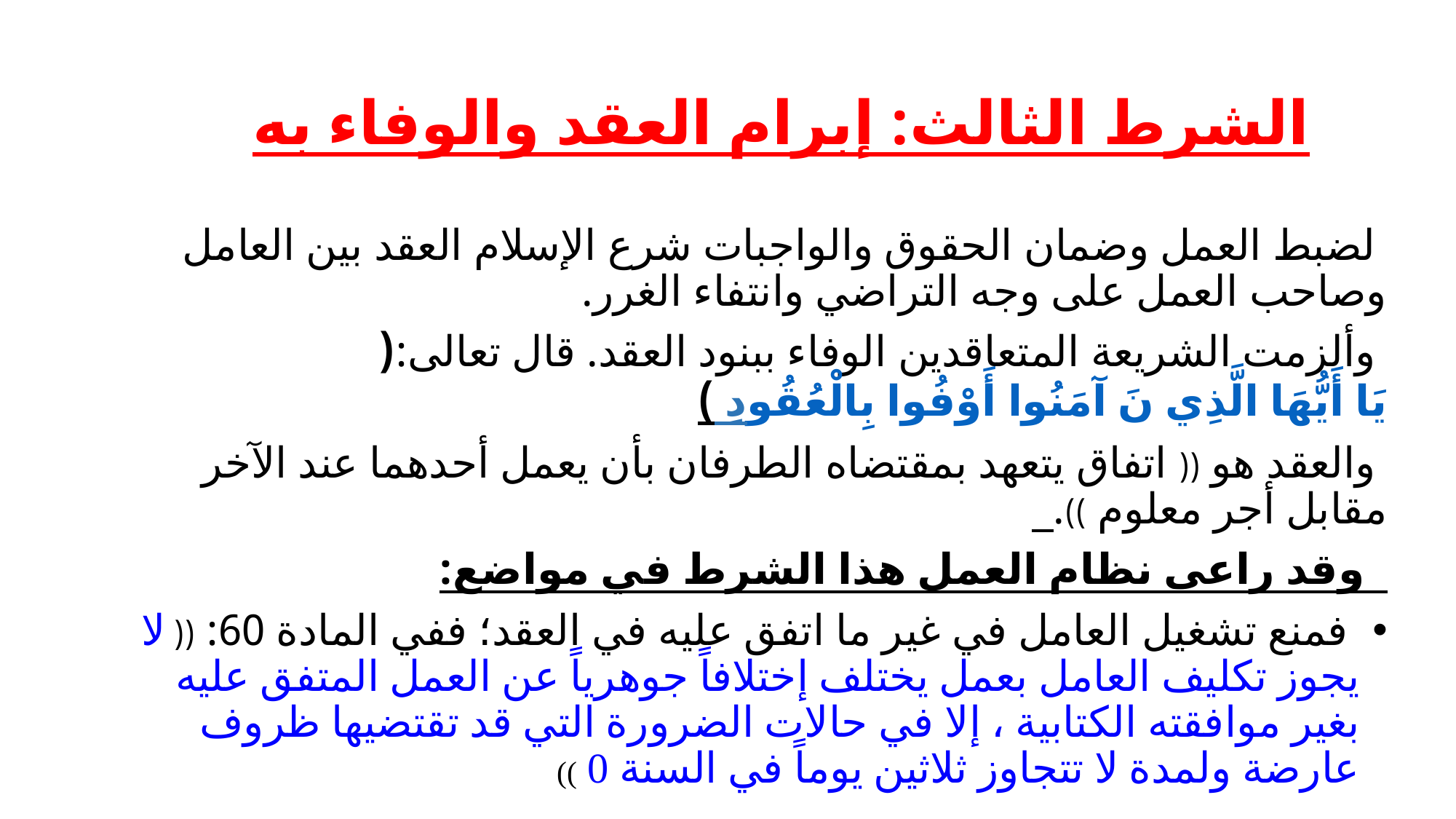

# الشرط الثالث: إبرام العقد والوفاء به
 لضبط العمل وضمان الحقوق والواجبات شرع الإسلام العقد بين العامل وصاحب العمل على وجه التراضي وانتفاء الغرر.
 وألزمت الشريعة المتعاقدين الوفاء ببنود العقد. قال تعالى:( يَا أَيُّهَا الَّذِي نَ آمَنُوا أَوْفُوا بِالْعُقُودِ )
 والعقد هو (( اتفاق يتعهد بمقتضاه الطرفان بأن يعمل أحدهما عند الآخر مقابل أجر معلوم )).
  وقد راعى نظام العمل هذا الشرط في مواضع:
 فمنع تشغيل العامل في غير ما اتفق عليه في العقد؛ ففي المادة 60: (( لا يجوز تكليف العامل بعمل يختلف إختلافاً جوهرياً عن العمل المتفق عليه بغير موافقته الكتابية ، إلا في حالات الضرورة التي قد تقتضيها ظروف عارضة ولمدة لا تتجاوز ثلاثين يوماً في السنة 0 ))